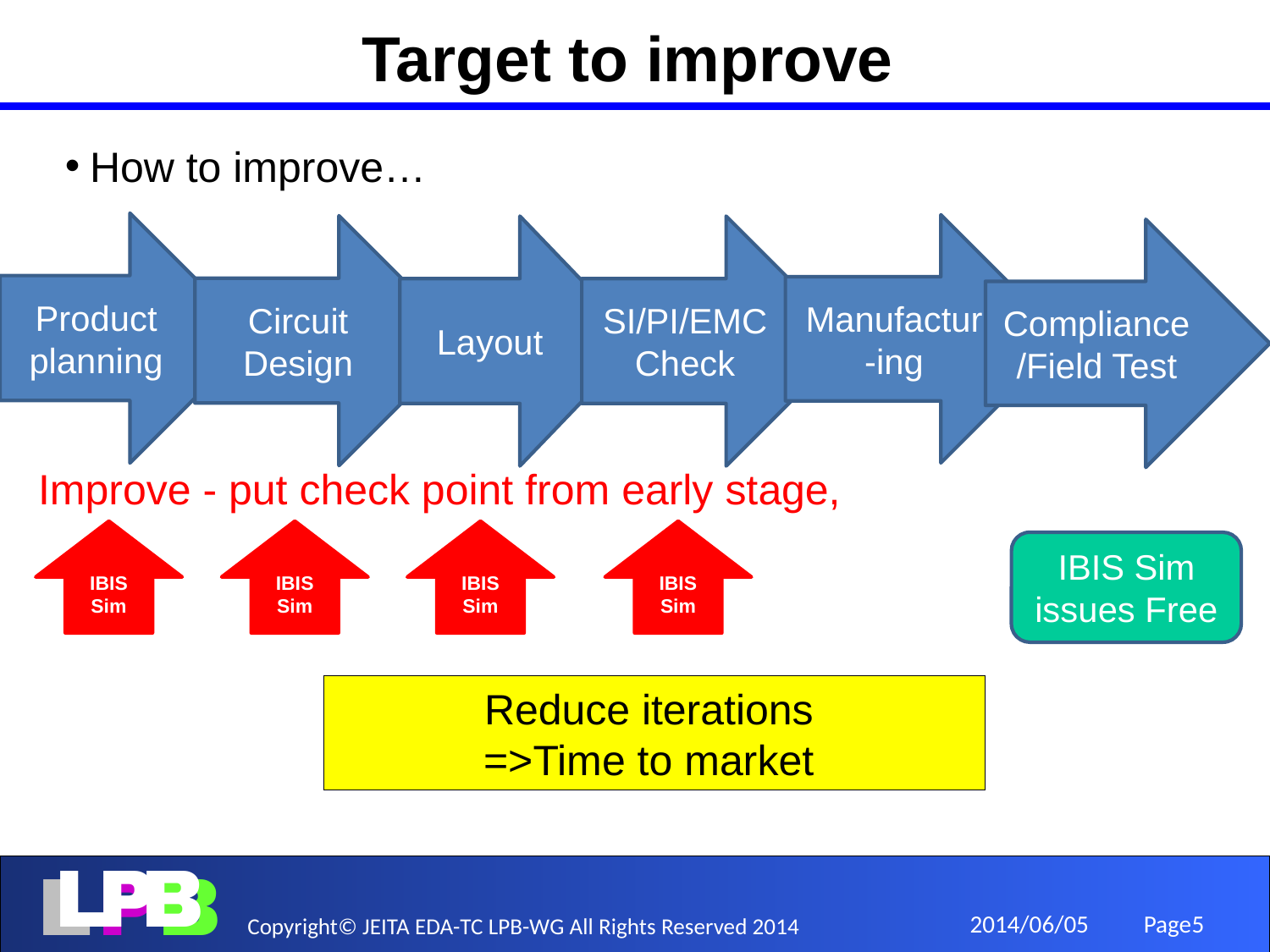

# Target to improve
How to improve…
Product planning
Manufactur
-ing
Circuit Design
Layout
SI/PI/EMC Check
Compliance /Field Test
Improve - put check point from early stage,
IBIS
Sim
IBIS
Sim
IBIS
Sim
IBIS
Sim
IBIS Sim issues Free
Reduce iterations
=>Time to market